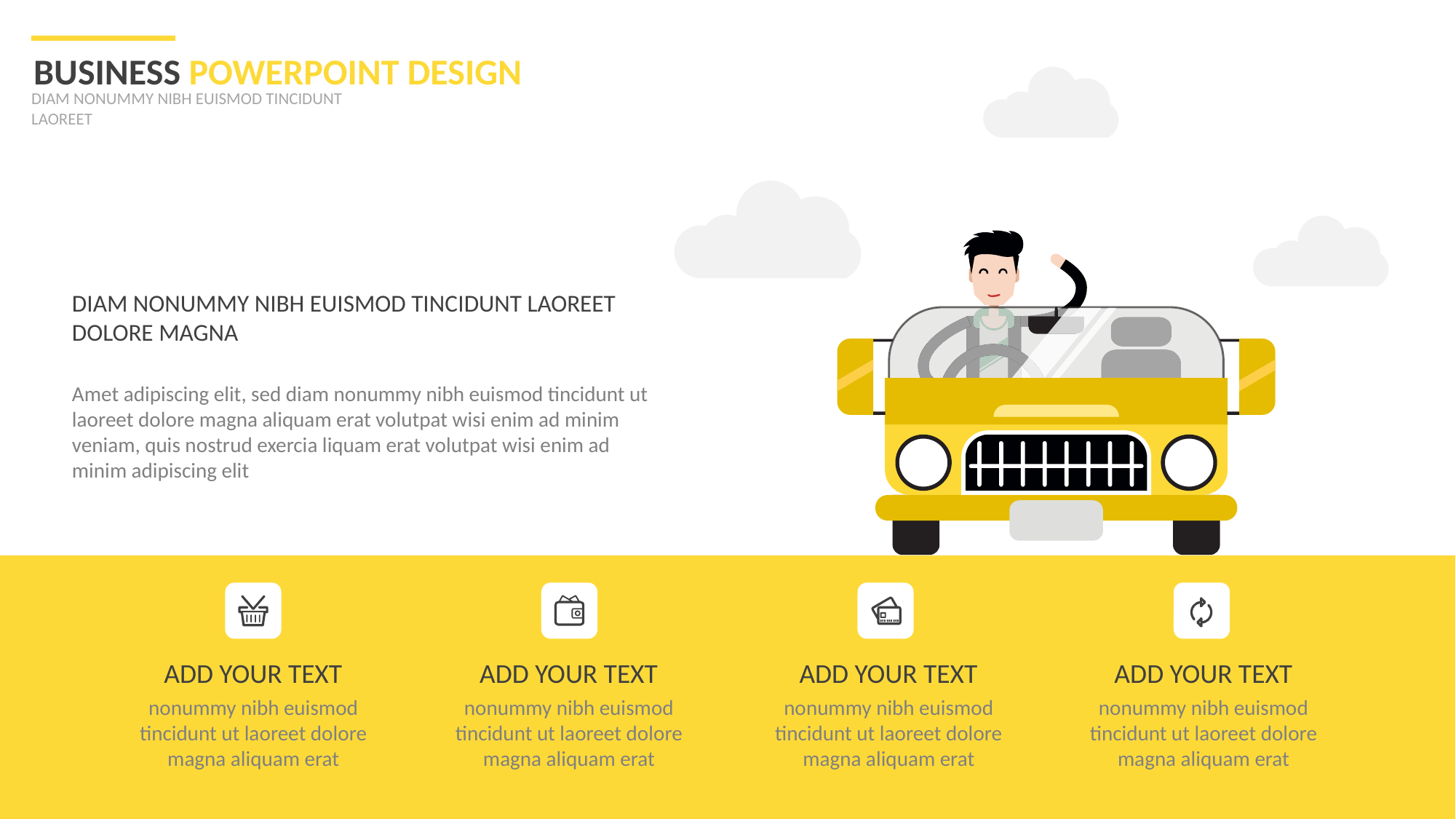

BUSINESS POWERPOINT DESIGN

DIAM NONUMMY NIBH EUISMOD TINCIDUNT LAOREET

DIAM NONUMMY NIBH EUISMOD TINCIDUNT LAOREET DOLORE MAGNA
Amet adipiscing elit, sed diam nonummy nibh euismod tincidunt ut laoreet dolore magna aliquam erat volutpat wisi enim ad minim veniam, quis nostrud exercia liquam erat volutpat wisi enim ad minim adipiscing elit

ADD YOUR TEXT
ADD YOUR TEXT
ADD YOUR TEXT
ADD YOUR TEXT
nonummy nibh euismod tincidunt ut laoreet dolore magna aliquam erat
nonummy nibh euismod tincidunt ut laoreet dolore magna aliquam erat
nonummy nibh euismod tincidunt ut laoreet dolore magna aliquam erat
nonummy nibh euismod tincidunt ut laoreet dolore magna aliquam erat